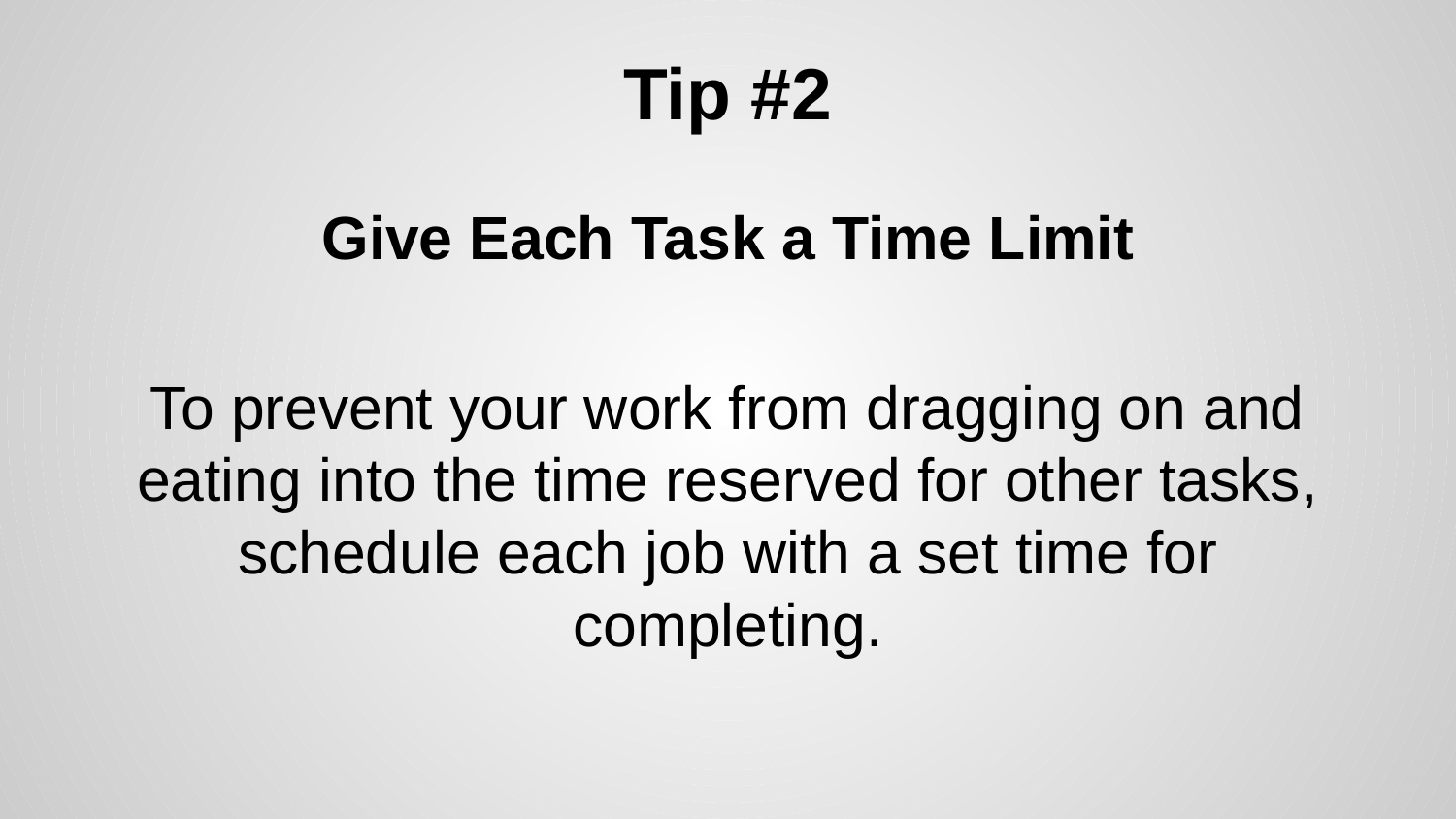

# Tip #2

Give Each Task a Time Limit

To prevent your work from dragging on and eating into the time reserved for other tasks, schedule each job with a set time for completing.